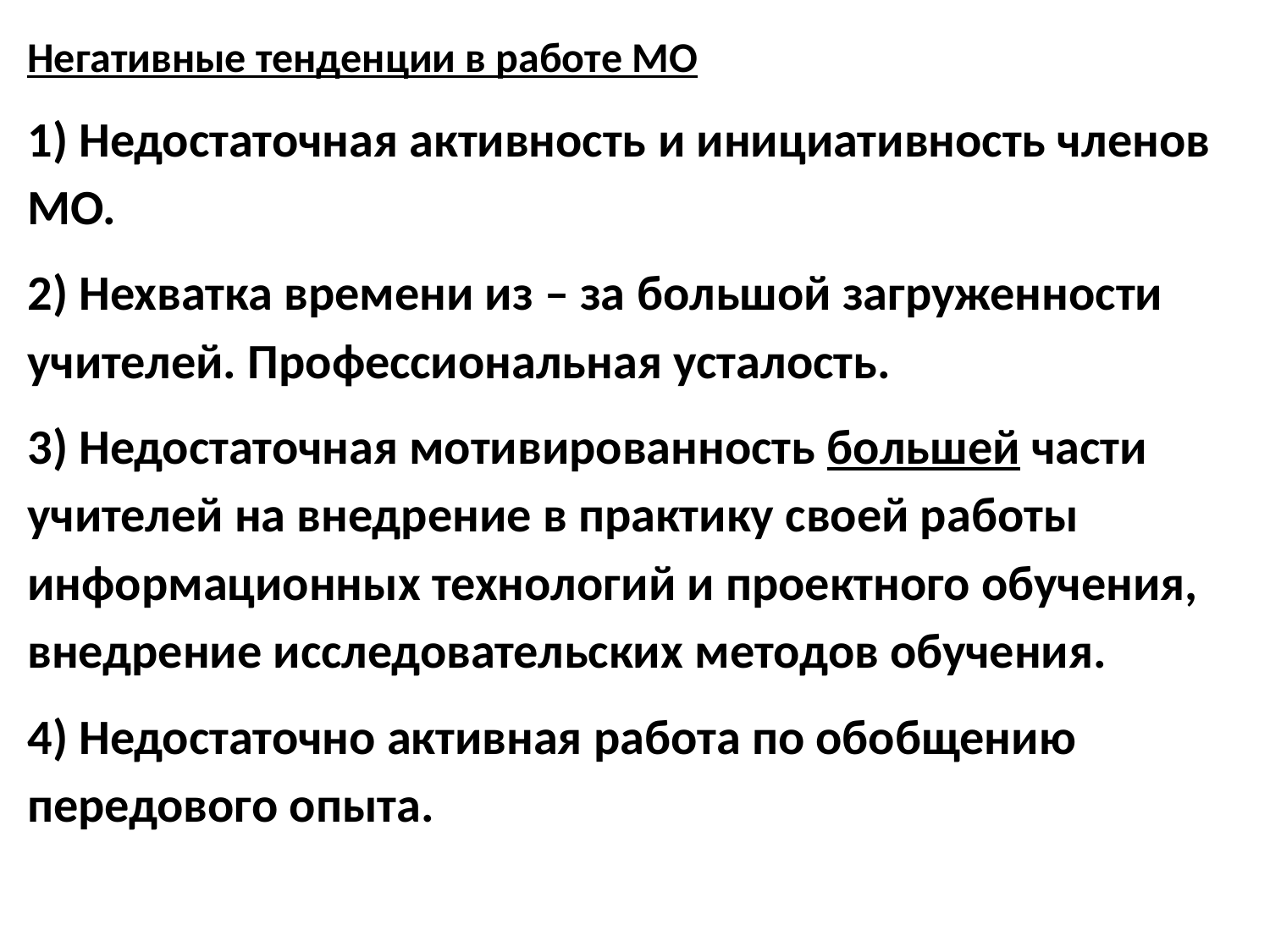

Негативные тенденции в работе МО
1) Недостаточная активность и инициативность членов МО.
2) Нехватка времени из – за большой загруженности учителей. Профессиональная усталость.
3) Недостаточная мотивированность большей части учителей на внедрение в практику своей работы информационных технологий и проектного обучения, внедрение исследовательских методов обучения.
4) Недостаточно активная работа по обобщению передового опыта.